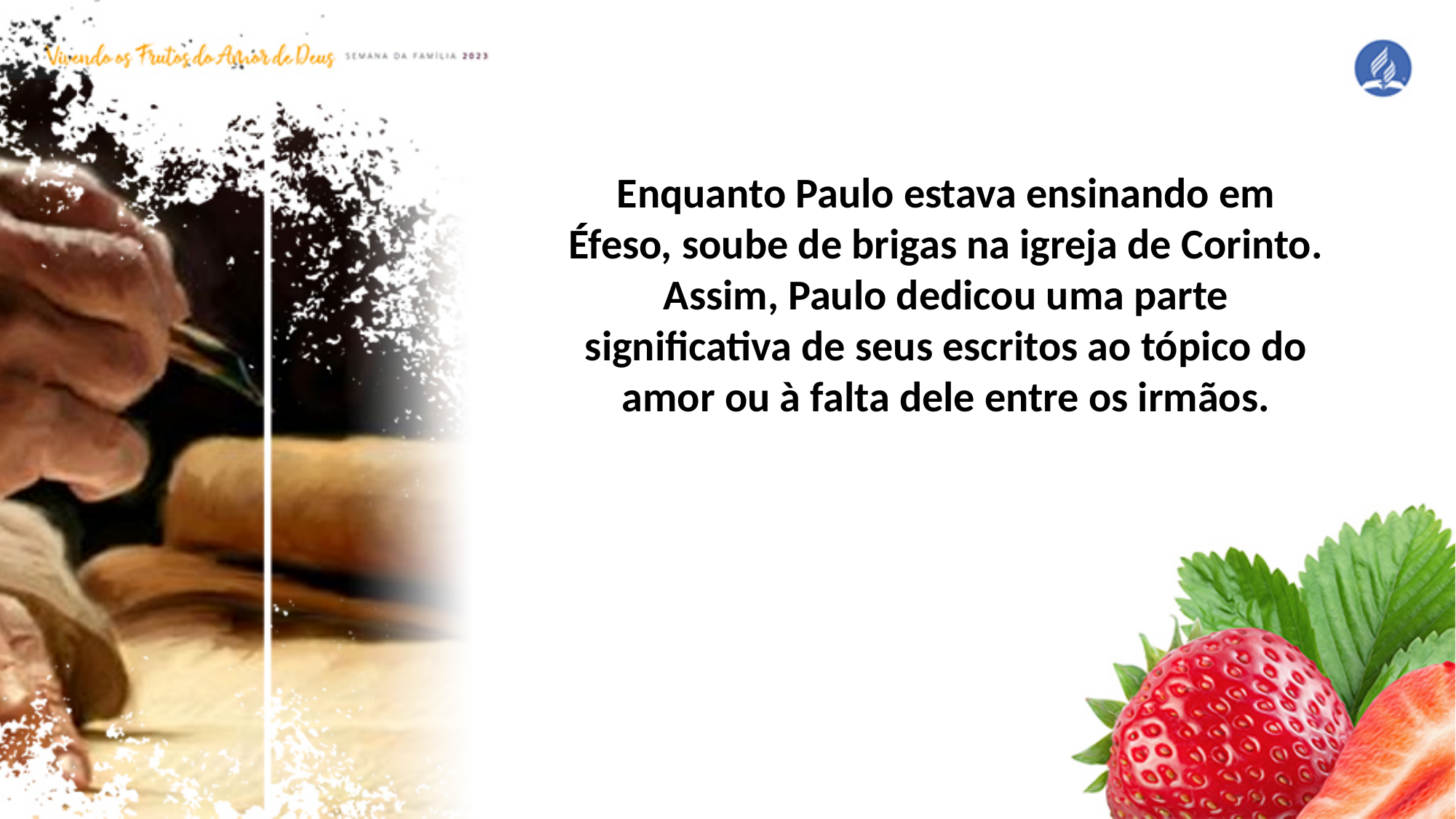

Enquanto Paulo estava ensinando em Éfeso, soube de brigas na igreja de Corinto. Assim, Paulo dedicou uma parte significativa de seus escritos ao tópico do amor ou à falta dele entre os irmãos.